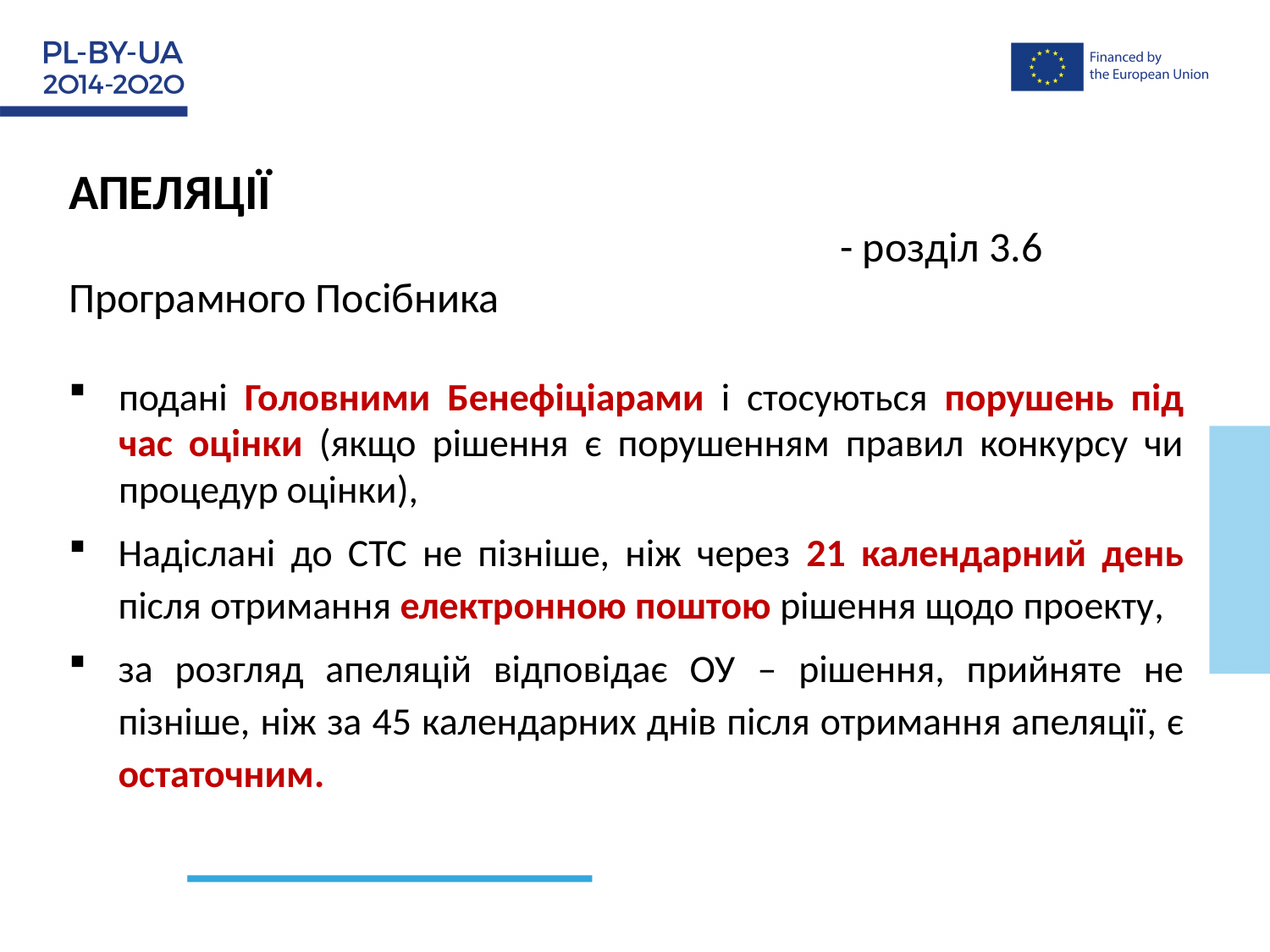

АПЕЛЯЦІЇ
						 - розділ 3.6 Програмного Посібника

подані Головними Бенефіціарами і стосуються порушень під час оцінки (якщо рішення є порушенням правил конкурсу чи процедур оцінки),
Надіслані до СТС не пізніше, ніж через 21 календарний день після отримання електронною поштою рішення щодо проекту,
за розгляд апеляцій відповідає ОУ – рішення, прийняте не пізніше, ніж за 45 календарних днів після отримання апеляції, є остаточним.